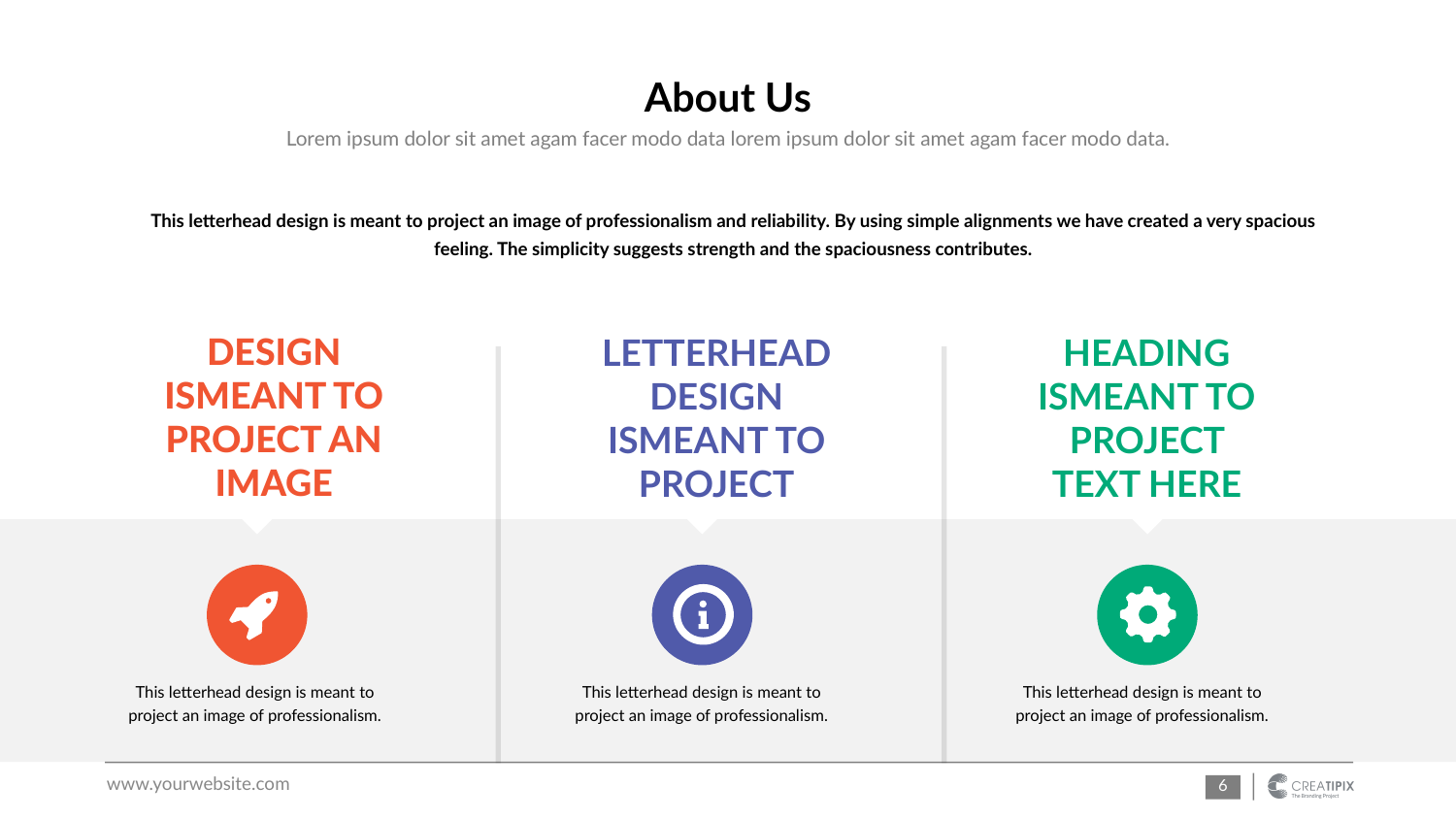

# About Us
Lorem ipsum dolor sit amet agam facer modo data lorem ipsum dolor sit amet agam facer modo data.
This letterhead design is meant to project an image of professionalism and reliability. By using simple alignments we have created a very spacious feeling. The simplicity suggests strength and the spaciousness contributes.
LETTERHEAD DESIGN ISMEANT TO PROJECT
HEADING ISMEANT TO PROJECT TEXT HERE
DESIGN ISMEANT TO PROJECT AN IMAGE

This letterhead design is meant to project an image of professionalism.
This letterhead design is meant to project an image of professionalism.
This letterhead design is meant to project an image of professionalism.
6
www.yourwebsite.com